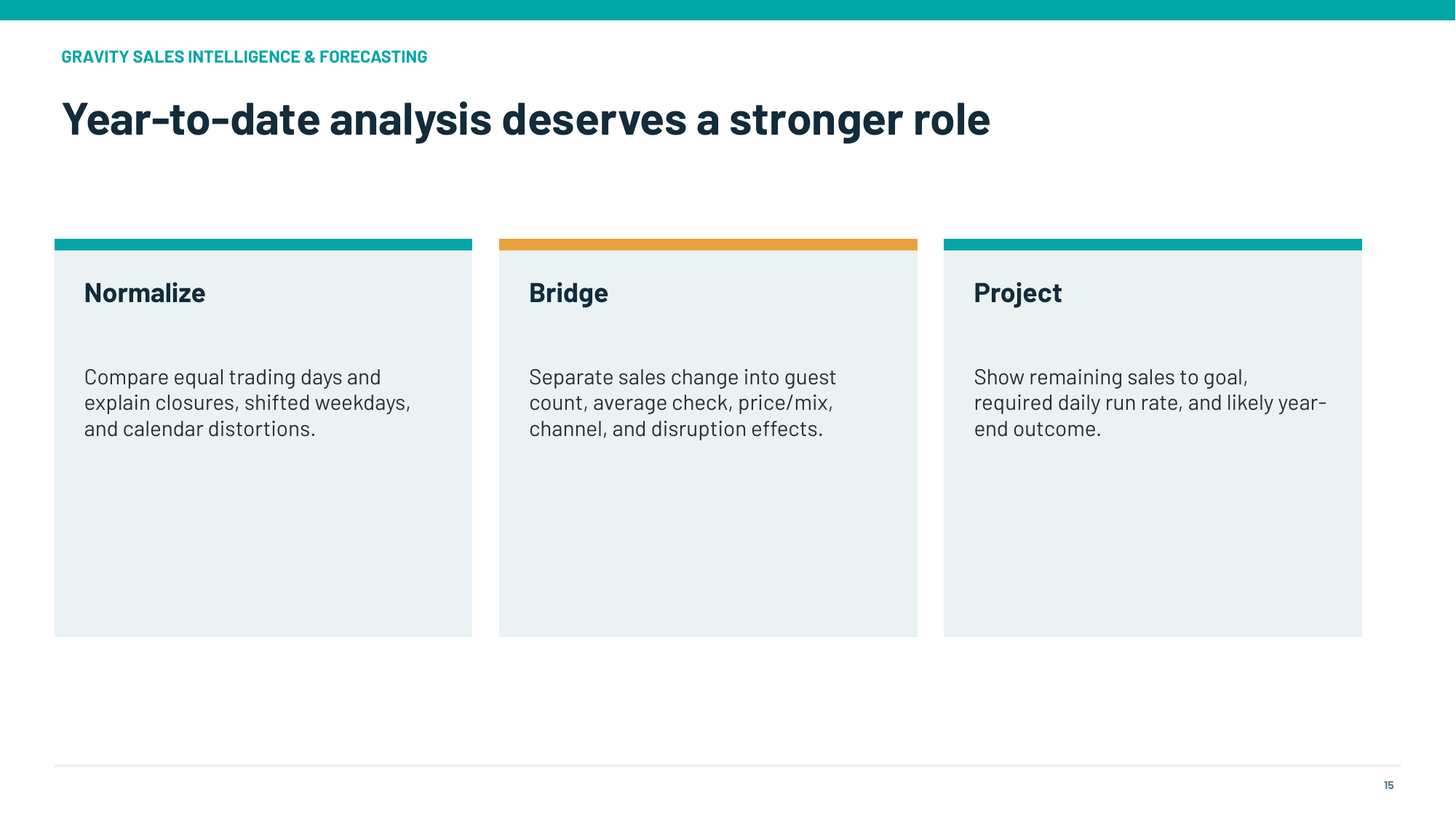

GRAVITY SALES INTELLIGENCE & FORECASTING
Year-to-date analysis deserves a stronger role

Normalize
Bridge
Project
Compare equal trading days and explain closures, shifted weekdays, and calendar distortions.
Separate sales change into guest count, average check, price/mix, channel, and disruption effects.
Show remaining sales to goal, required daily run rate, and likely year-end outcome.

15